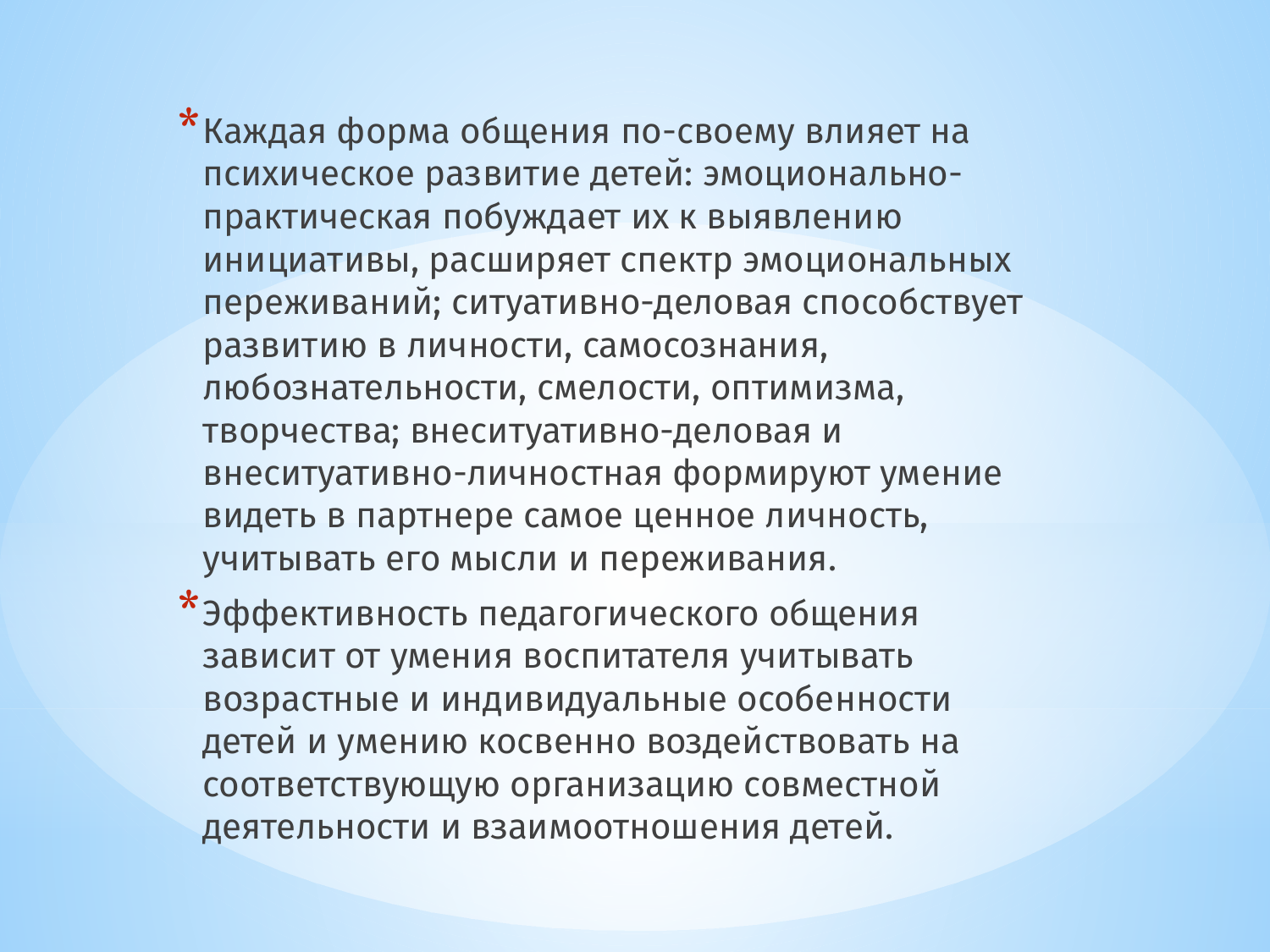

Каждая форма общения по-своему влияет на психическое развитие детей: эмоционально-практическая побуждает их к выявлению инициативы, расширяет спектр эмоциональных переживаний; ситуативно-деловая способствует развитию в личности, самосознания, любознательности, смелости, оптимизма, творчества; внеситуативно-деловая и внеситуативно-личностная формируют умение видеть в партнере самое ценное личность, учитывать его мысли и переживания.
Эффективность педагогического общения зависит от умения воспитателя учитывать возрастные и индивидуальные особенности детей и умению косвенно воздействовать на соответствующую организацию совместной деятельности и взаимоотношения детей.